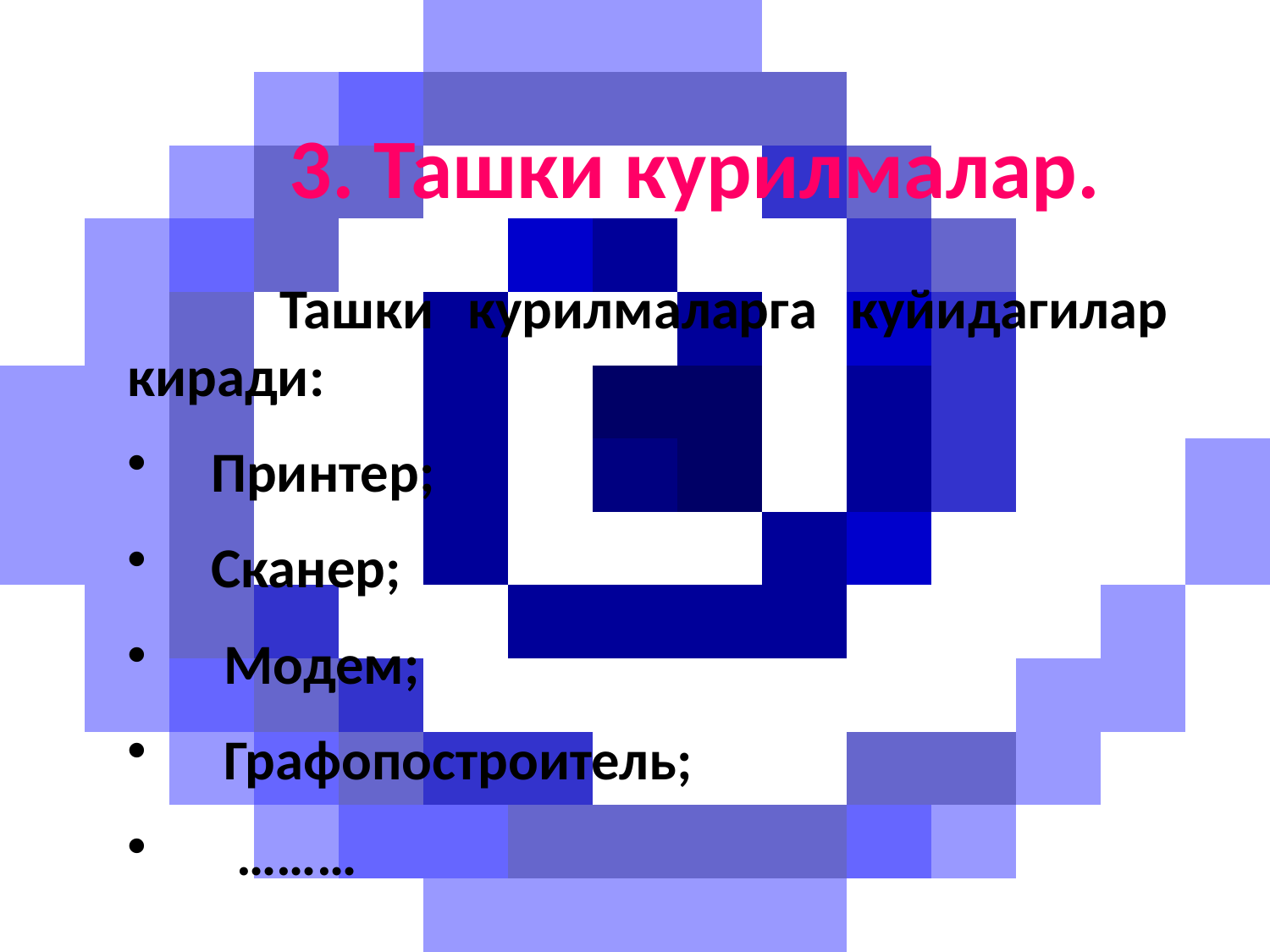

# 3. Ташки курилмалар.
     Ташки курилмаларга куйидагилар киради:
     Принтер;
     Сканер;
      Модем;
      Графопостроитель;
       ………